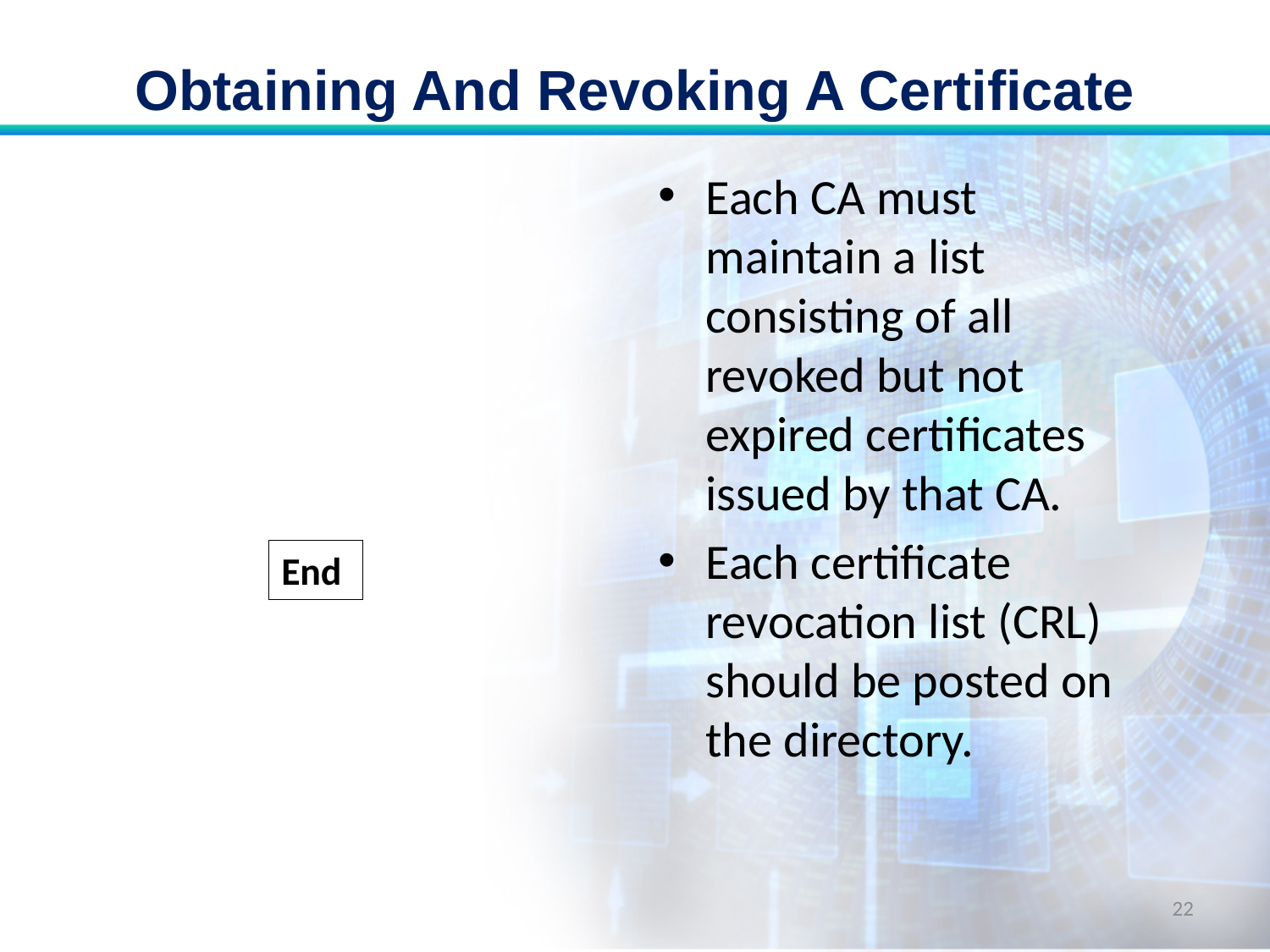

# Obtaining And Revoking A Certificate
Each CA must maintain a list consisting of all revoked but not expired certificates issued by that CA.
Each certificate revocation list (CRL) should be posted on the directory.
End
22